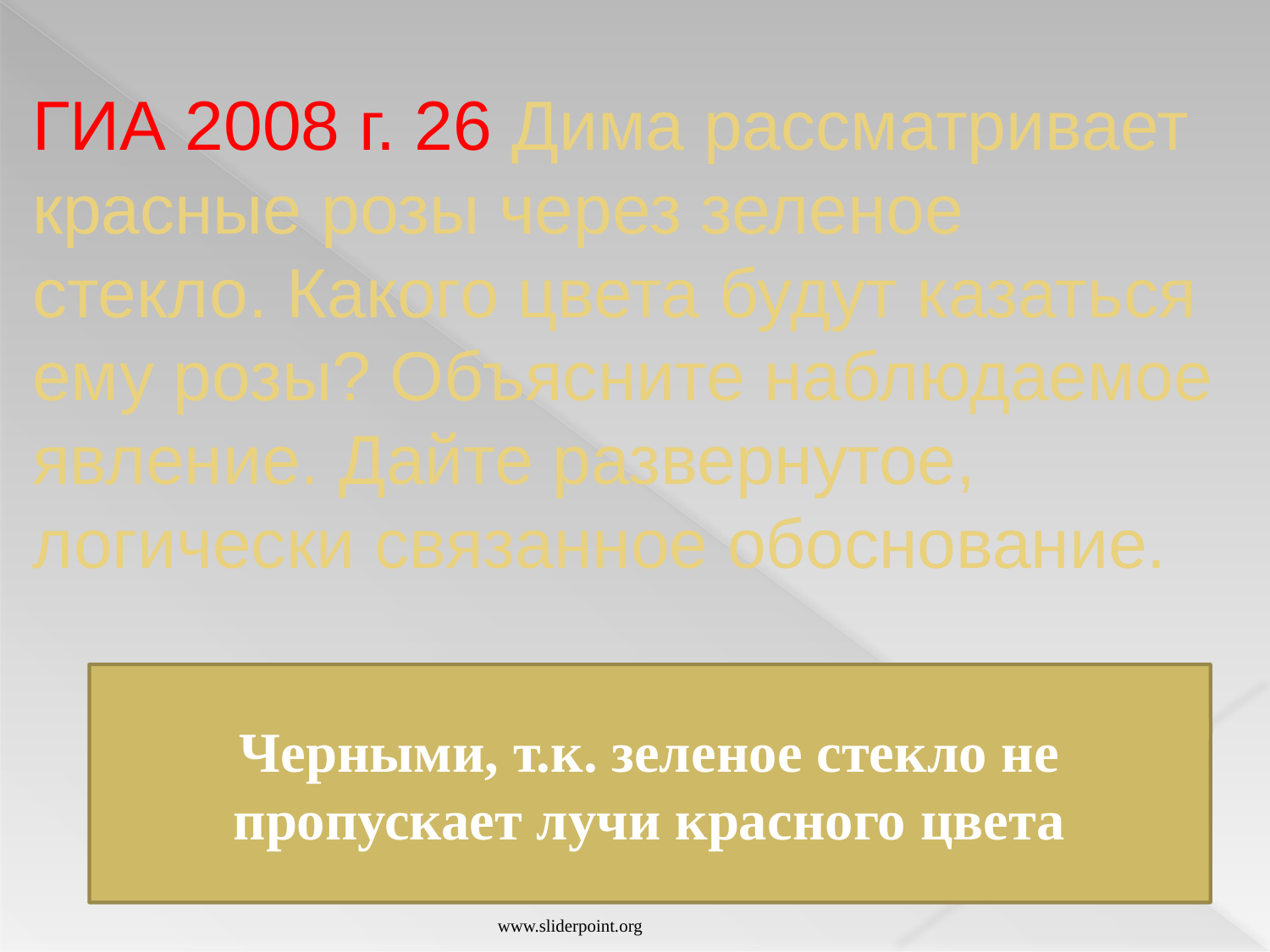

# ГИА 2008 г. 26 Дима рассматривает красные розы через зеленое стекло. Какого цвета будут казаться ему розы? Объясните наблюдаемое явление. Дайте развернутое, логически связанное обоснование.
Черными, т.к. зеленое стекло не пропускает лучи красного цвета
www.sliderpoint.org